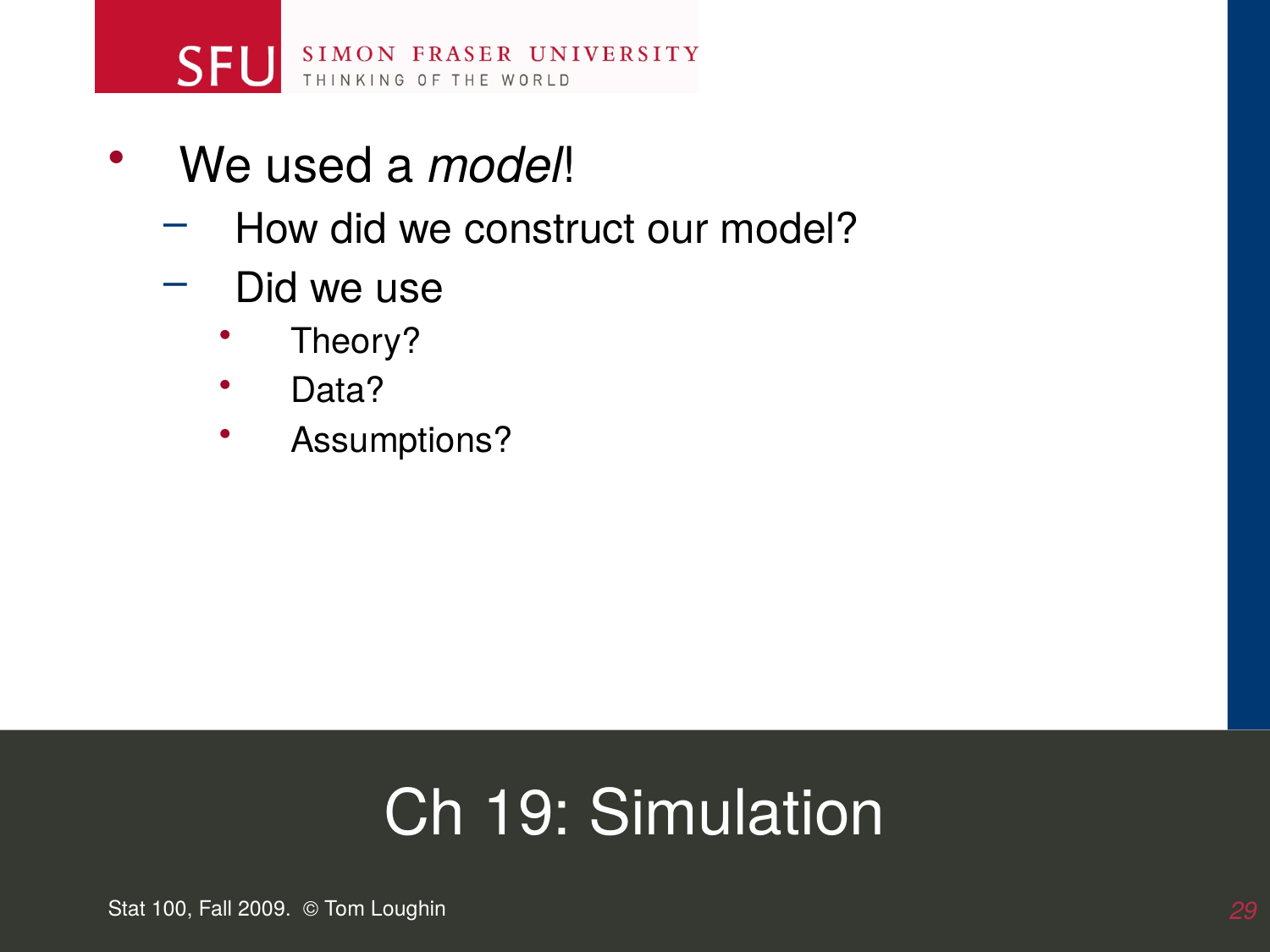

We used a model!
How did we construct our model?
Did we use
Theory?
Data?
Assumptions?
# Ch 19: Simulation
Stat 100, Fall 2009.  © Tom Loughin
29